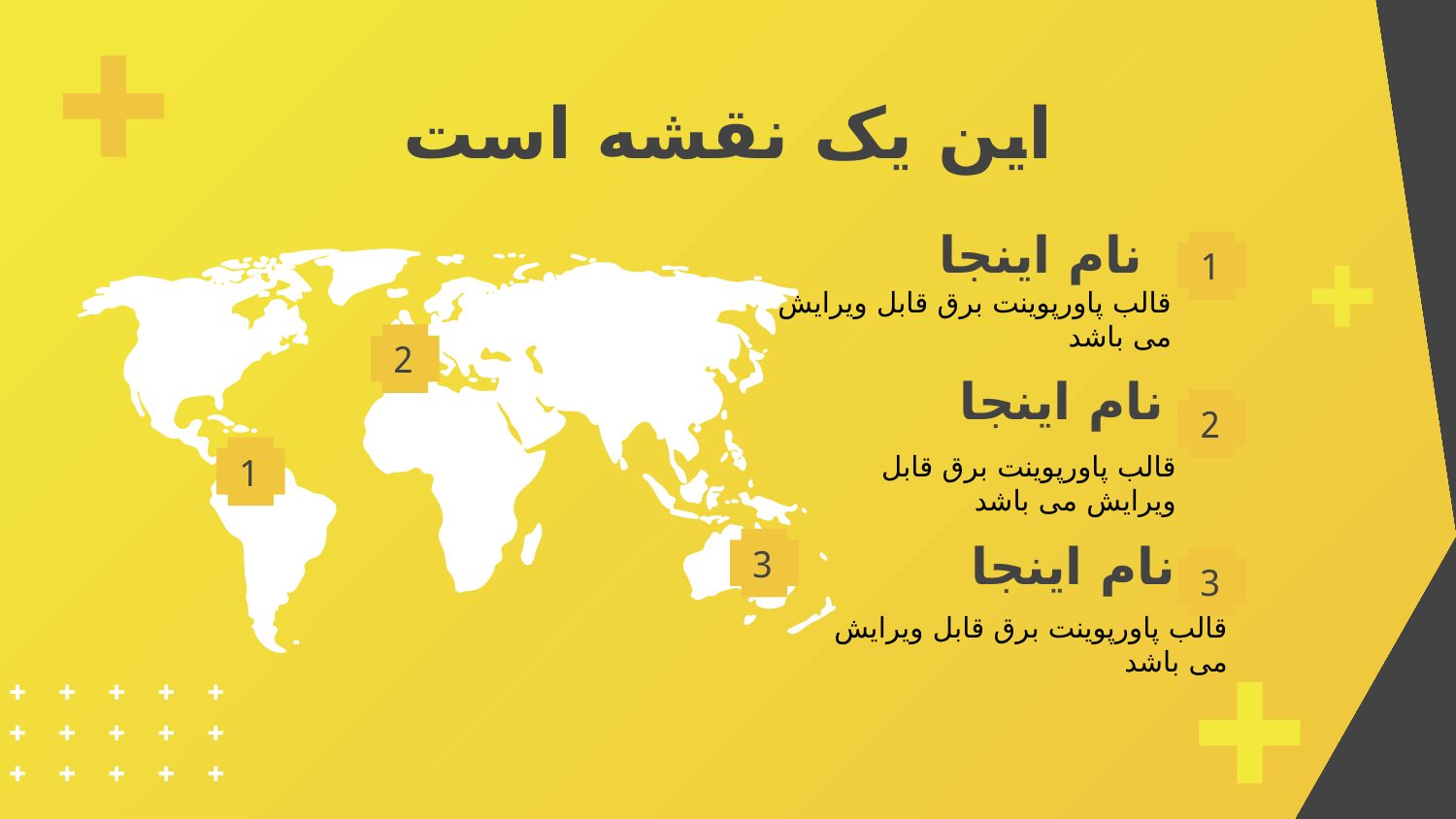

# این یک نقشه است
نام اینجا
1

قالب پاورپوینت برق قابل ویرایش می باشد
2
نام اینجا
2
1
قالب پاورپوینت برق قابل ویرایش می باشد
3
نام اینجا
3
قالب پاورپوینت برق قابل ویرایش می باشد